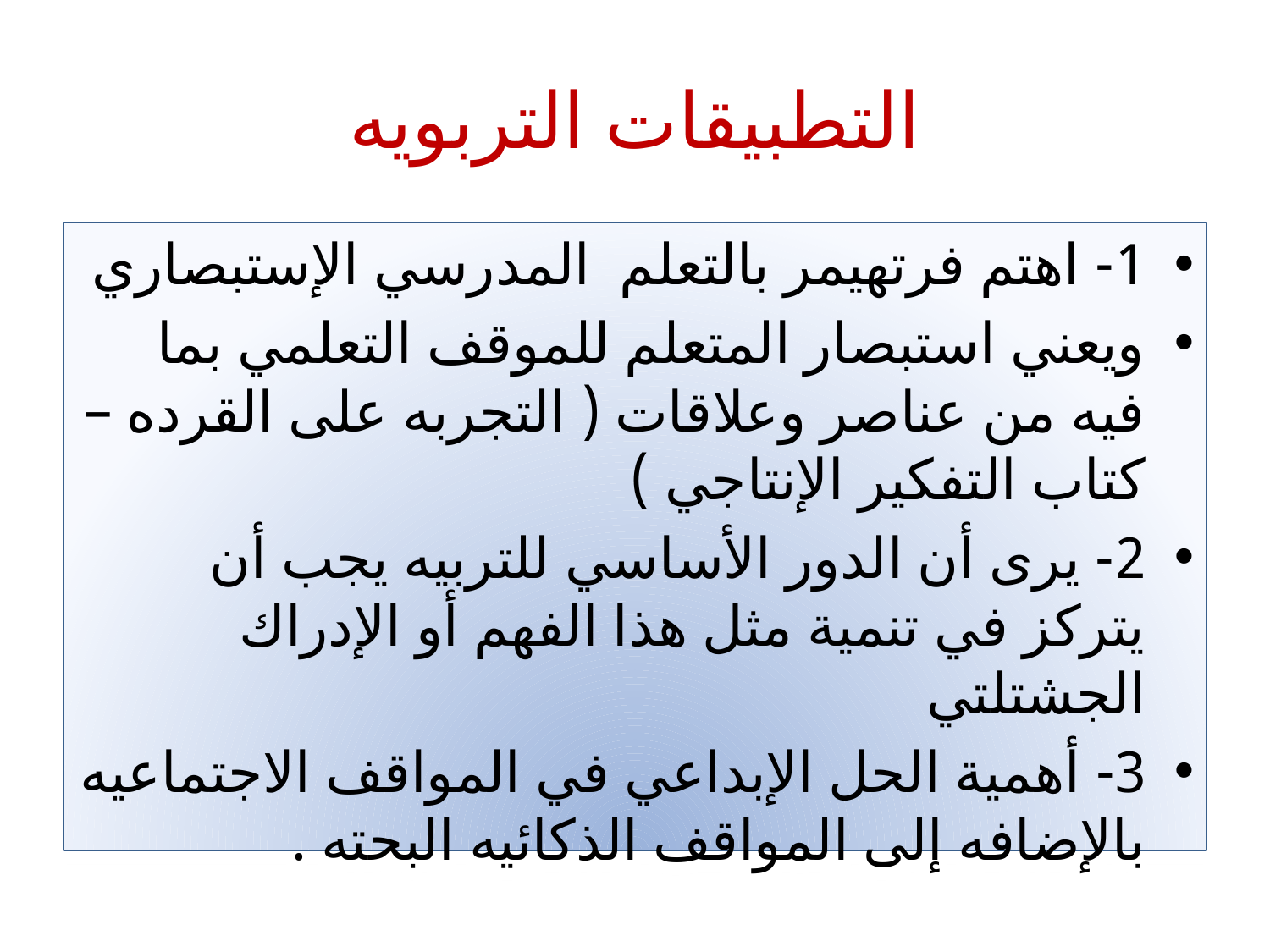

# التطبيقات التربويه
1- اهتم فرتهيمر بالتعلم  المدرسي الإستبصاري
ويعني استبصار المتعلم للموقف التعلمي بما فيه من عناصر وعلاقات ( التجربه على القرده – كتاب التفكير الإنتاجي )
2- يرى أن الدور الأساسي للتربيه يجب أن يتركز في تنمية مثل هذا الفهم أو الإدراك الجشتلتي
3- أهمية الحل الإبداعي في المواقف الاجتماعيه بالإضافه إلى المواقف الذكائيه البحته .